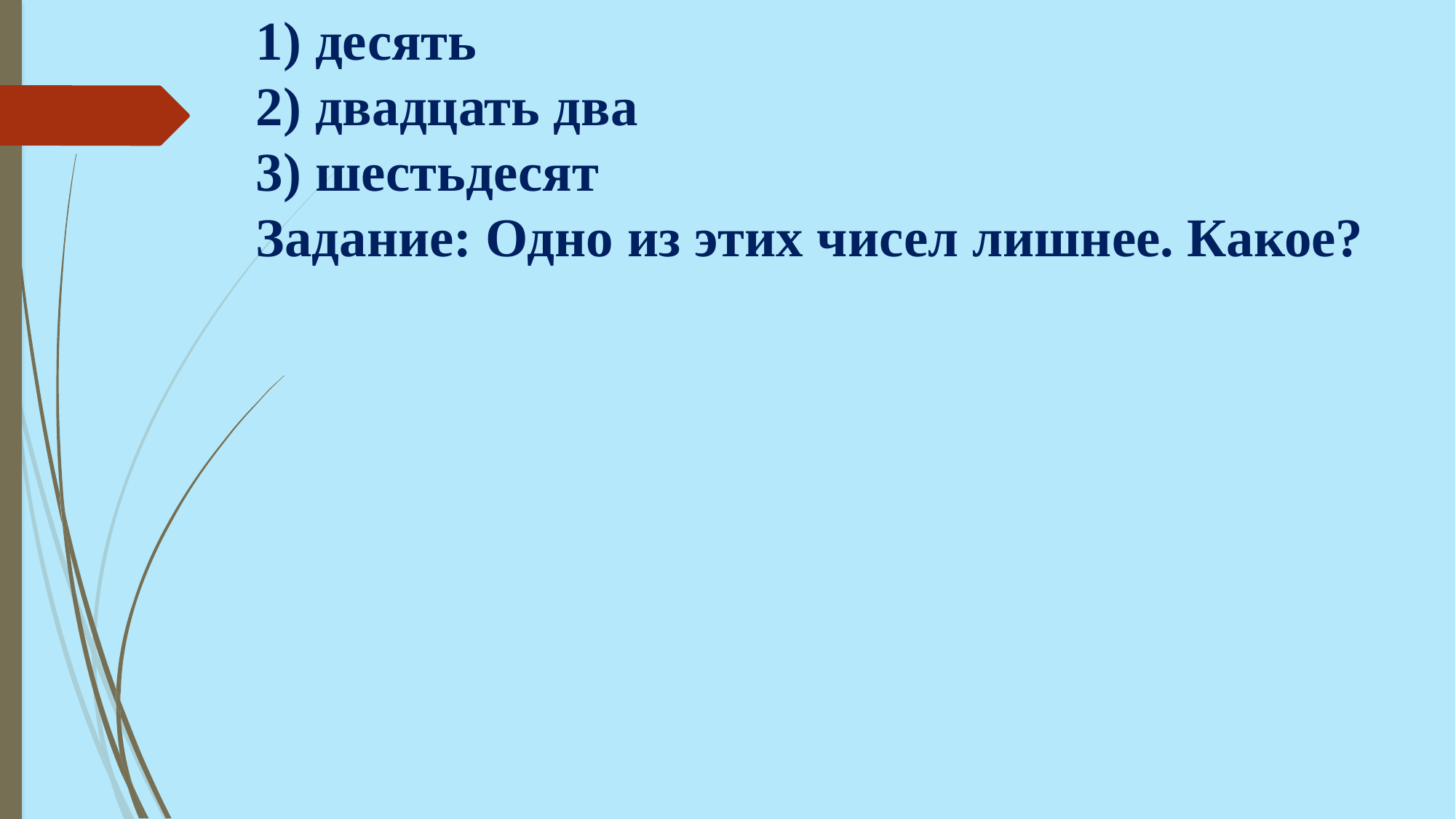

# 1) десять 2) двадцать два 3) шестьдесят Задание: Одно из этих чисел лишнее. Какое?